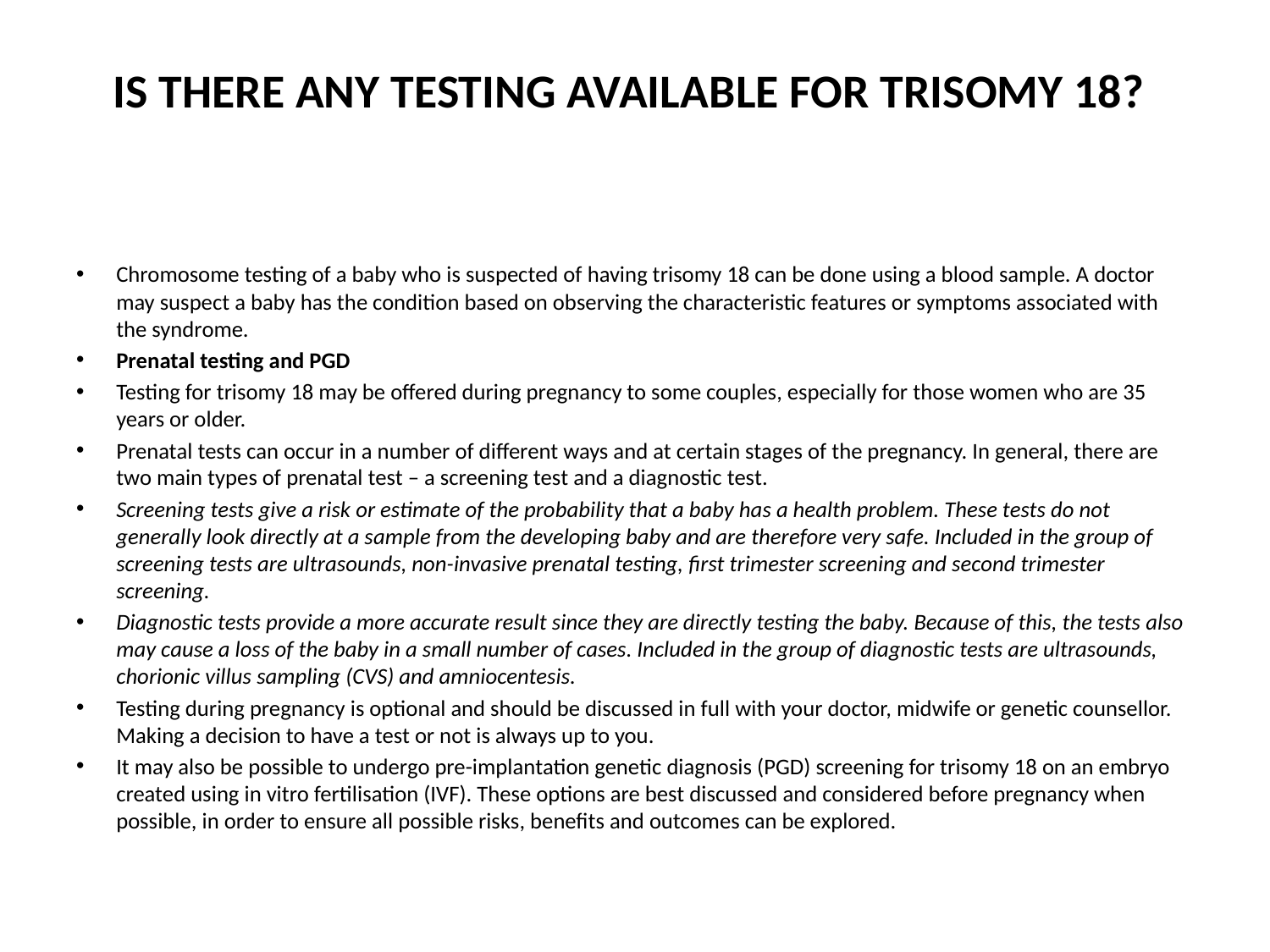

# IS THERE ANY TESTING AVAILABLE FOR TRISOMY 18?

Chromosome testing of a baby who is suspected of having trisomy 18 can be done using a blood sample. A doctor may suspect a baby has the condition based on observing the characteristic features or symptoms associated with the syndrome.
Prenatal testing and PGD
Testing for trisomy 18 may be offered during pregnancy to some couples, especially for those women who are 35 years or older.
Prenatal tests can occur in a number of different ways and at certain stages of the pregnancy. In general, there are two main types of prenatal test – a screening test and a diagnostic test.
Screening tests give a risk or estimate of the probability that a baby has a health problem. These tests do not generally look directly at a sample from the developing baby and are therefore very safe. Included in the group of screening tests are ultrasounds, non-invasive prenatal testing, first trimester screening and second trimester screening.
Diagnostic tests provide a more accurate result since they are directly testing the baby. Because of this, the tests also may cause a loss of the baby in a small number of cases. Included in the group of diagnostic tests are ultrasounds, chorionic villus sampling (CVS) and amniocentesis.
Testing during pregnancy is optional and should be discussed in full with your doctor, midwife or genetic counsellor. Making a decision to have a test or not is always up to you.
It may also be possible to undergo pre-implantation genetic diagnosis (PGD) screening for trisomy 18 on an embryo created using in vitro fertilisation (IVF). These options are best discussed and considered before pregnancy when possible, in order to ensure all possible risks, benefits and outcomes can be explored.